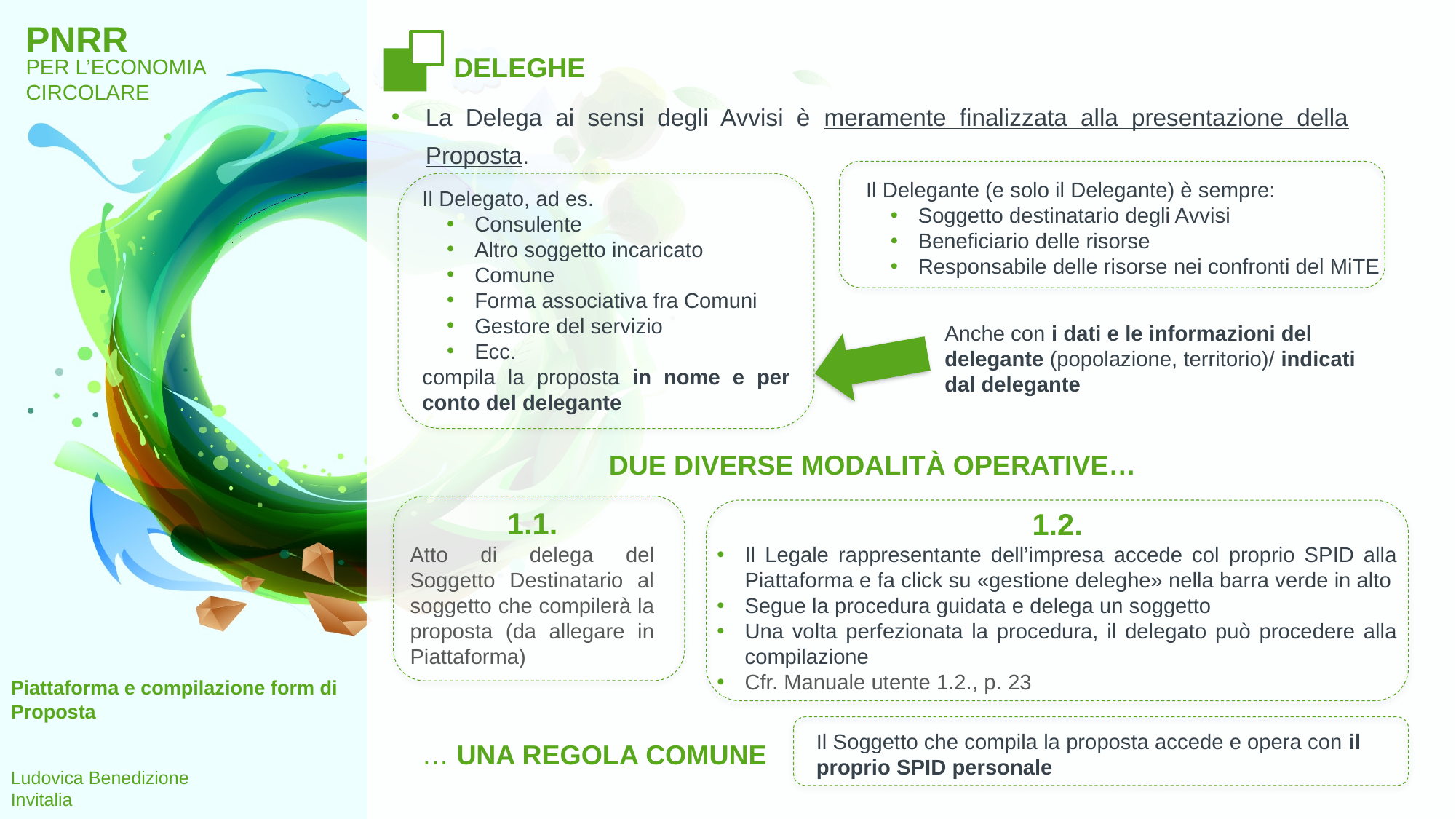

# DELEGHE

La Delega ai sensi degli Avvisi è meramente finalizzata alla presentazione della Proposta.
Il Delegante (e solo il Delegante) è sempre:
Soggetto destinatario degli Avvisi
Beneficiario delle risorse
Responsabile delle risorse nei confronti del MiTE

Il Delegato, ad es.
Consulente
Altro soggetto incaricato
Comune
Forma associativa fra Comuni
Gestore del servizio
Ecc.
compila la proposta in nome e per conto del delegante

Anche con i dati e le informazioni del delegante (popolazione, territorio)/ indicati dal delegante
DUE DIVERSE MODALITà OPERATIVE…

1.1.
Atto di delega del Soggetto Destinatario al soggetto che compilerà la proposta (da allegare in Piattaforma)

1.2.
Il Legale rappresentante dell’impresa accede col proprio SPID alla Piattaforma e fa click su «gestione deleghe» nella barra verde in alto
Segue la procedura guidata e delega un soggetto
Una volta perfezionata la procedura, il delegato può procedere alla compilazione
Cfr. Manuale utente 1.2., p. 23

Piattaforma e compilazione form di Proposta

Ludovica Benedizione
Invitalia

Il Soggetto che compila la proposta accede e opera con il proprio SPID personale
… UNA REGOLA COMUNE